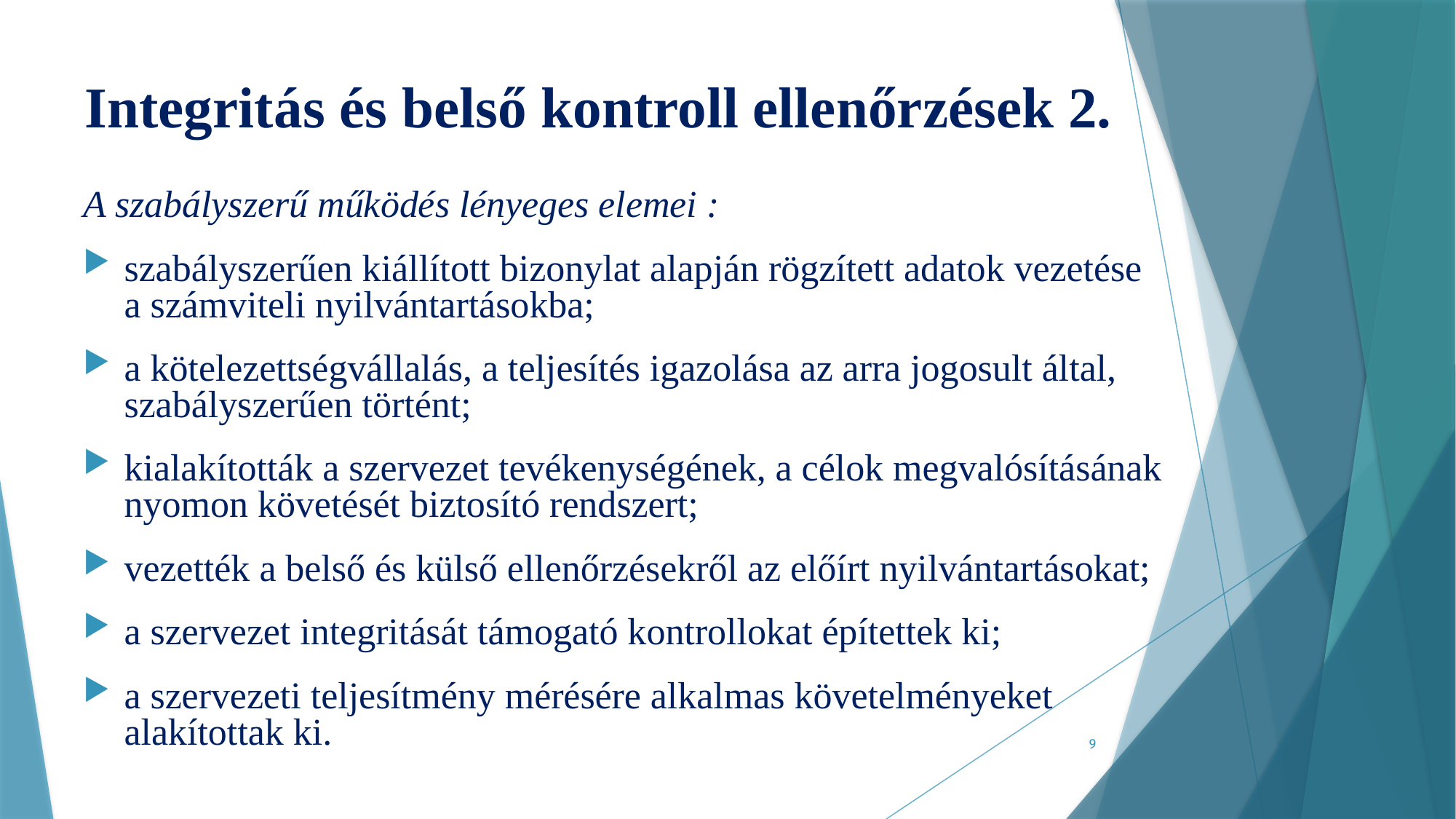

# Integritás és belső kontroll ellenőrzések 2.
A szabályszerű működés lényeges elemei :
szabályszerűen kiállított bizonylat alapján rögzített adatok vezetése a számviteli nyilvántartásokba;
a kötelezettségvállalás, a teljesítés igazolása az arra jogosult által, szabályszerűen történt;
kialakították a szervezet tevékenységének, a célok megvalósításának nyomon követését biztosító rendszert;
vezették a belső és külső ellenőrzésekről az előírt nyilvántartásokat;
a szervezet integritását támogató kontrollokat építettek ki;
a szervezeti teljesítmény mérésére alkalmas követelményeket alakítottak ki.
9